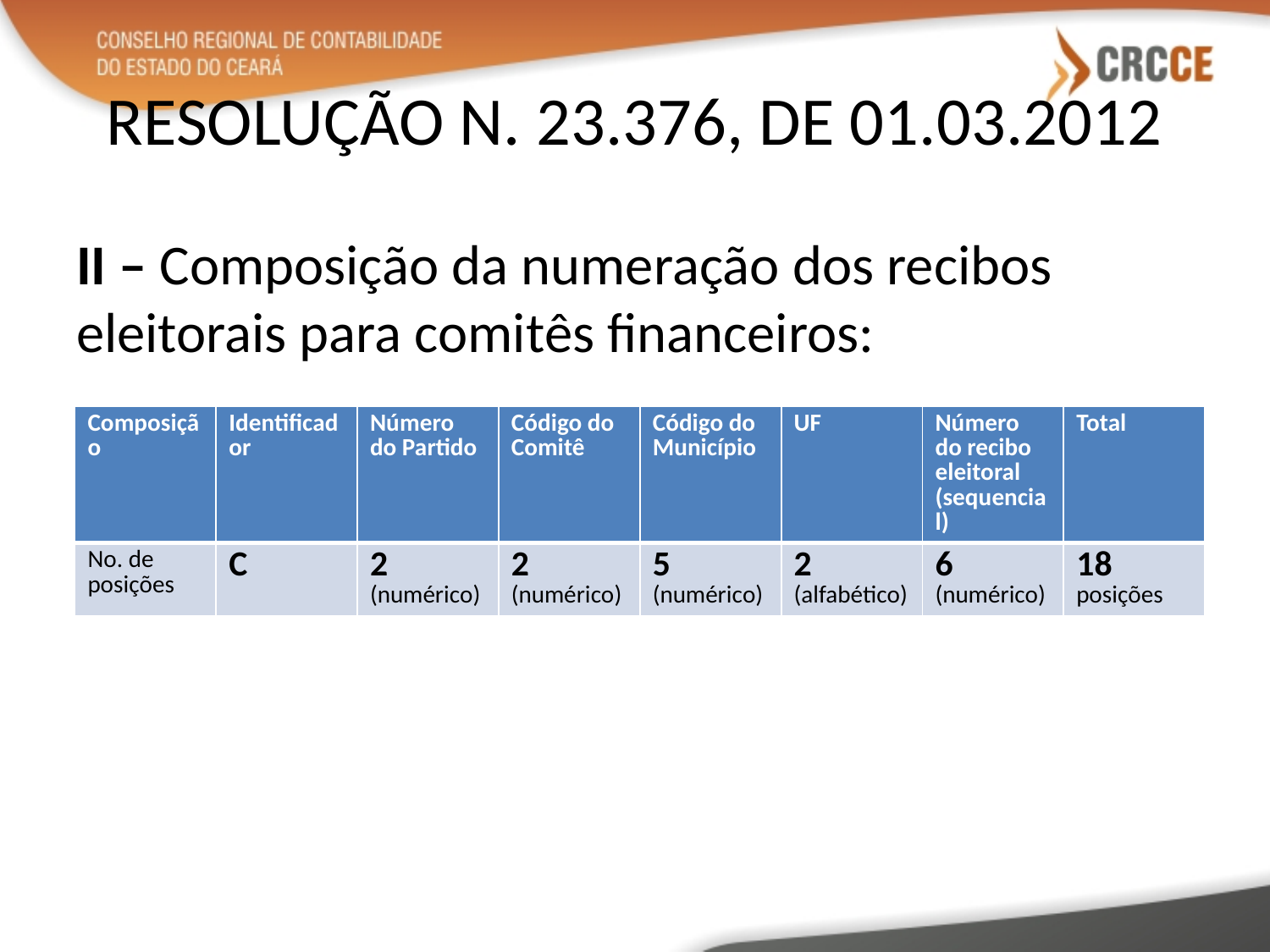

# RESOLUÇÃO N. 23.376, DE 01.03.2012
II – Composição da numeração dos recibos eleitorais para comitês financeiros:

| Composição | Identificador | Número do Partido | Código do Comitê | Código do Município | UF | Número do recibo eleitoral (sequencial) | Total |
| --- | --- | --- | --- | --- | --- | --- | --- |
| No. de posições | C | 2 (numérico) | 2 (numérico) | 5 (numérico) | 2 (alfabético) | 6 (numérico) | 18 posições |